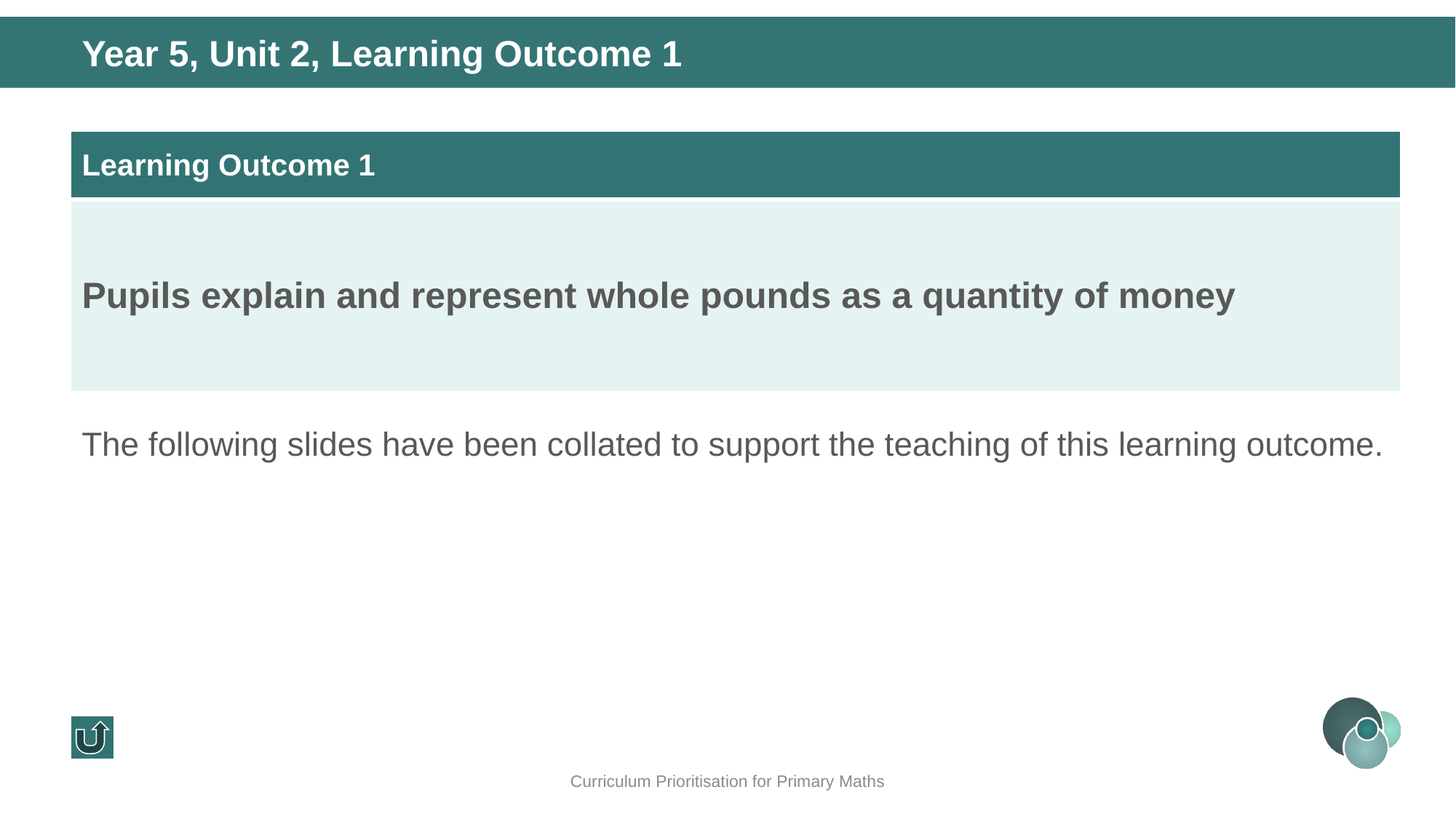

Year 5, Unit 2, Learning Outcome 1
| Learning Outcome 1 |
| --- |
| Pupils explain and represent whole pounds as a quantity of money |
The following slides have been collated to support the teaching of this learning outcome.

Curriculum Prioritisation for Primary Maths